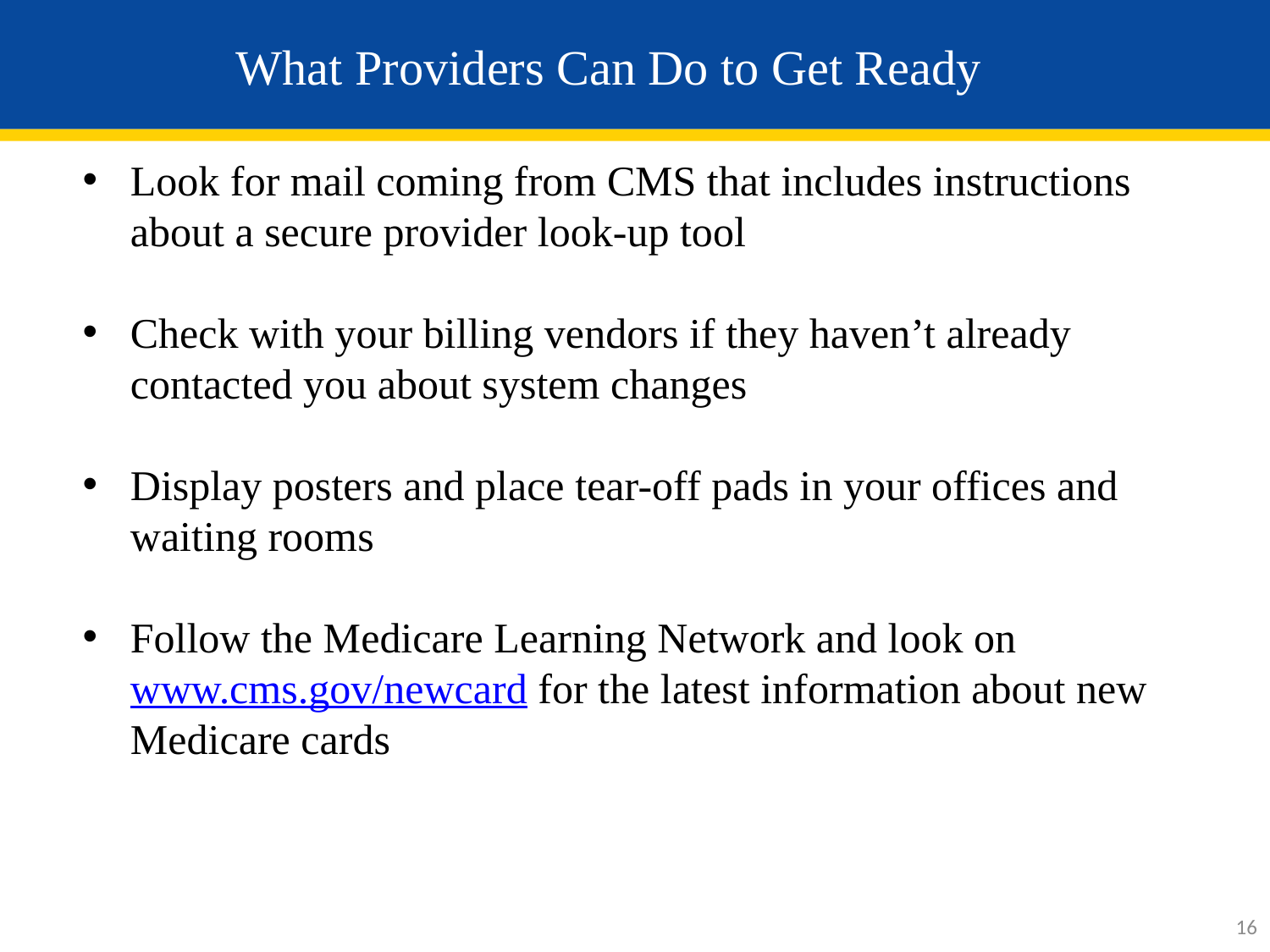

# What Providers Can Do to Get Ready
Look for mail coming from CMS that includes instructions about a secure provider look-up tool

Check with your billing vendors if they haven’t already contacted you about system changes

Display posters and place tear-off pads in your offices and waiting rooms

Follow the Medicare Learning Network and look on www.cms.gov/newcard for the latest information about new Medicare cards

16